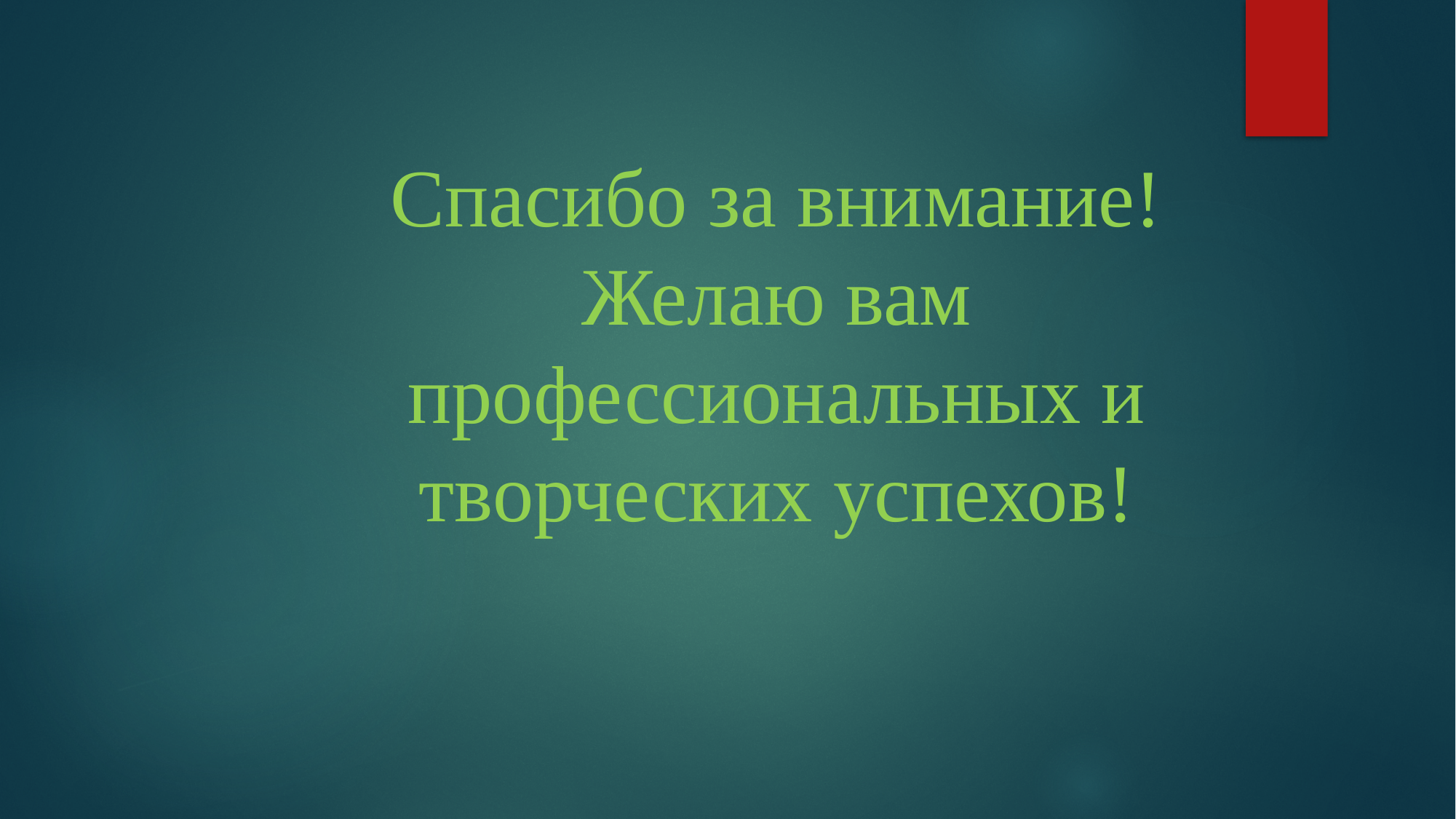

Спасибо за внимание!
Желаю вам профессиональных и творческих успехов!